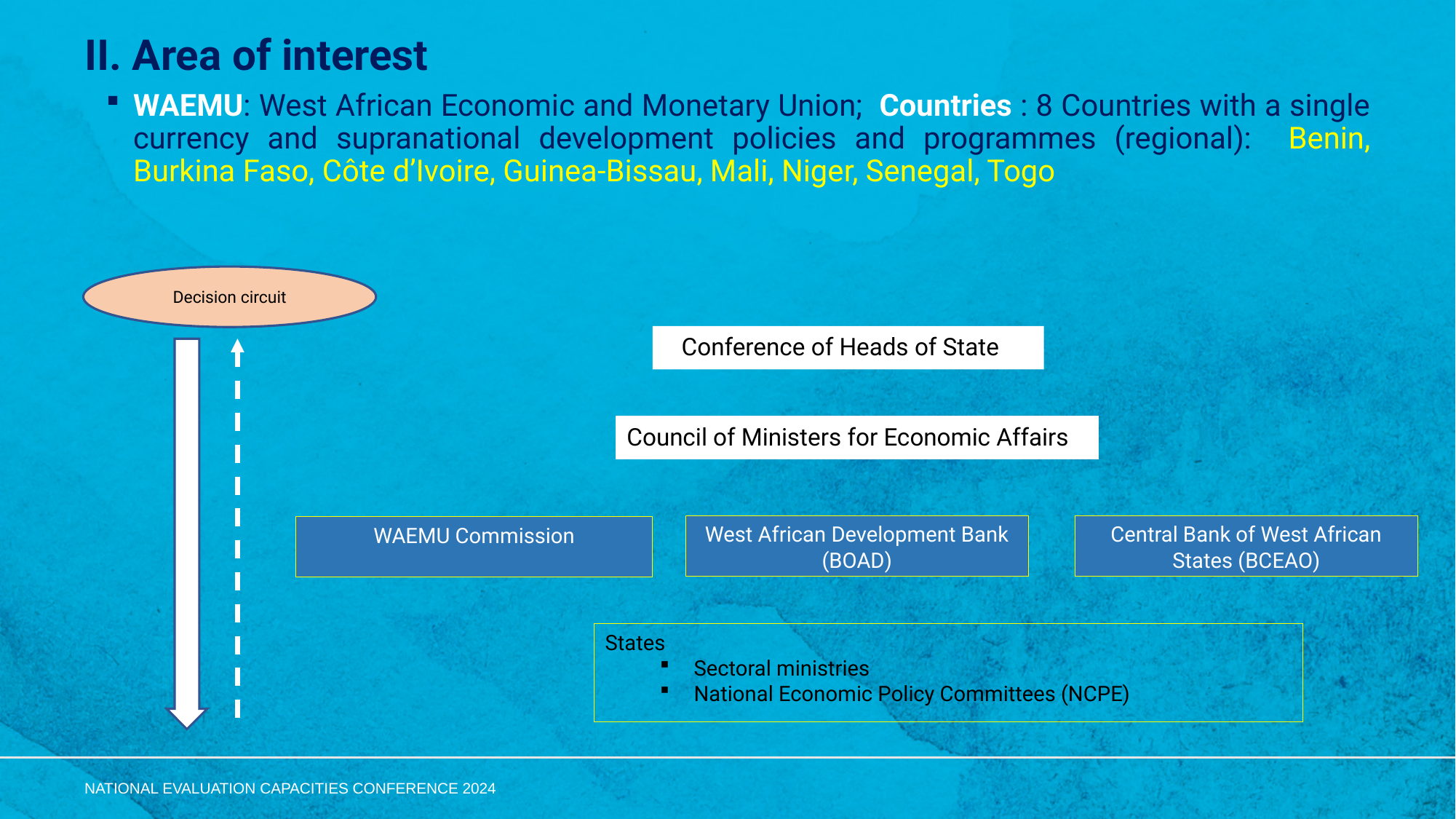

# II. Area of interest

WAEMU: West African Economic and Monetary Union;  Countries : 8 Countries with a single currency and supranational development policies and programmes (regional):  Benin, Burkina Faso, Côte d’Ivoire, Guinea-Bissau, Mali, Niger, Senegal, Togo

Decision circuit
   Conference of Heads of State

Council of Ministers for Economic Affairs
West African Development Bank (BOAD)
Central Bank of West African States (BCEAO)
WAEMU Commission
States
Sectoral ministries
National Economic Policy Committees (NCPE)